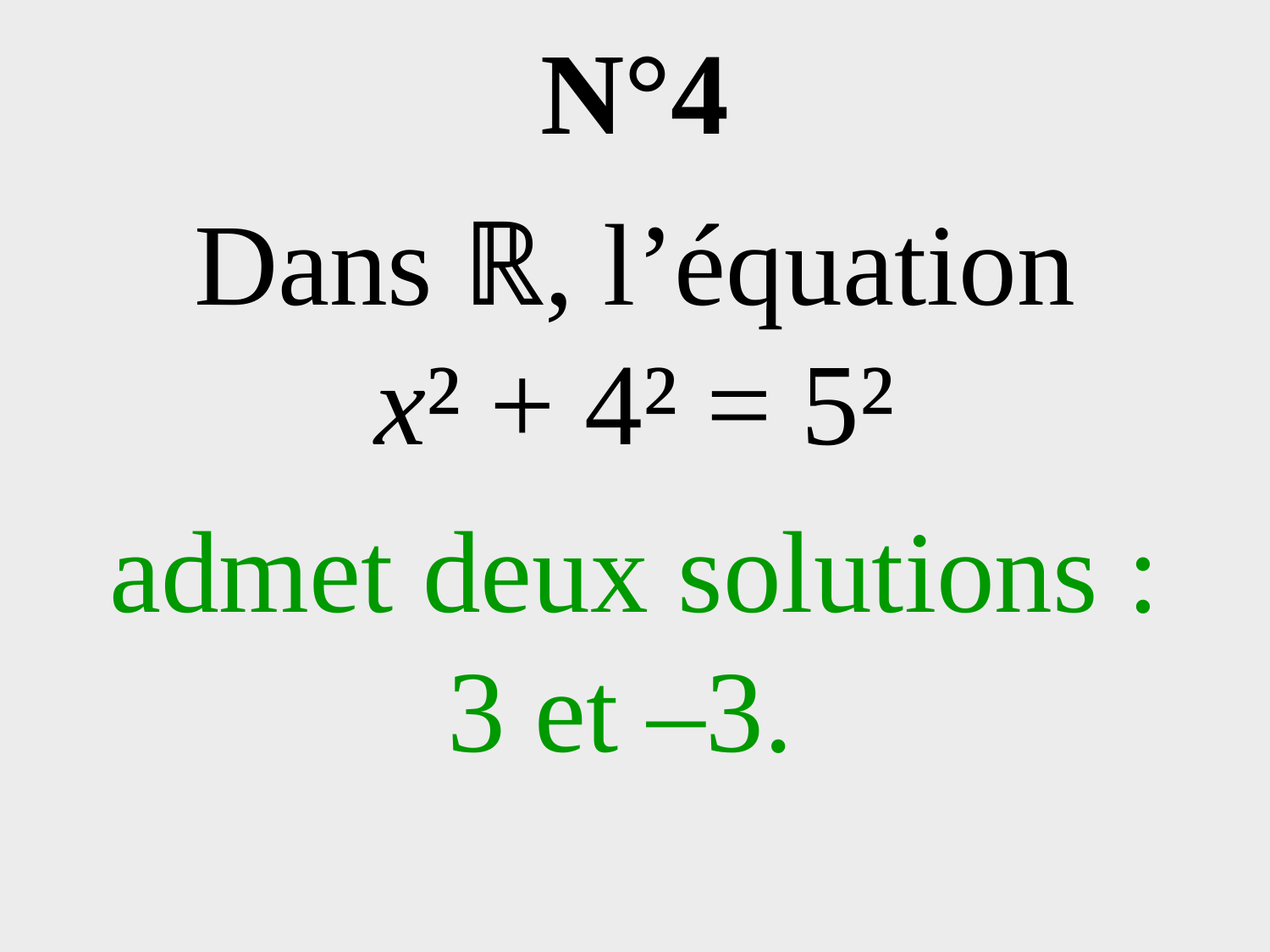

# N°4

Dans ℝ, l’équation
x² + 4² = 5²
admet deux solutions :
3 et –3.